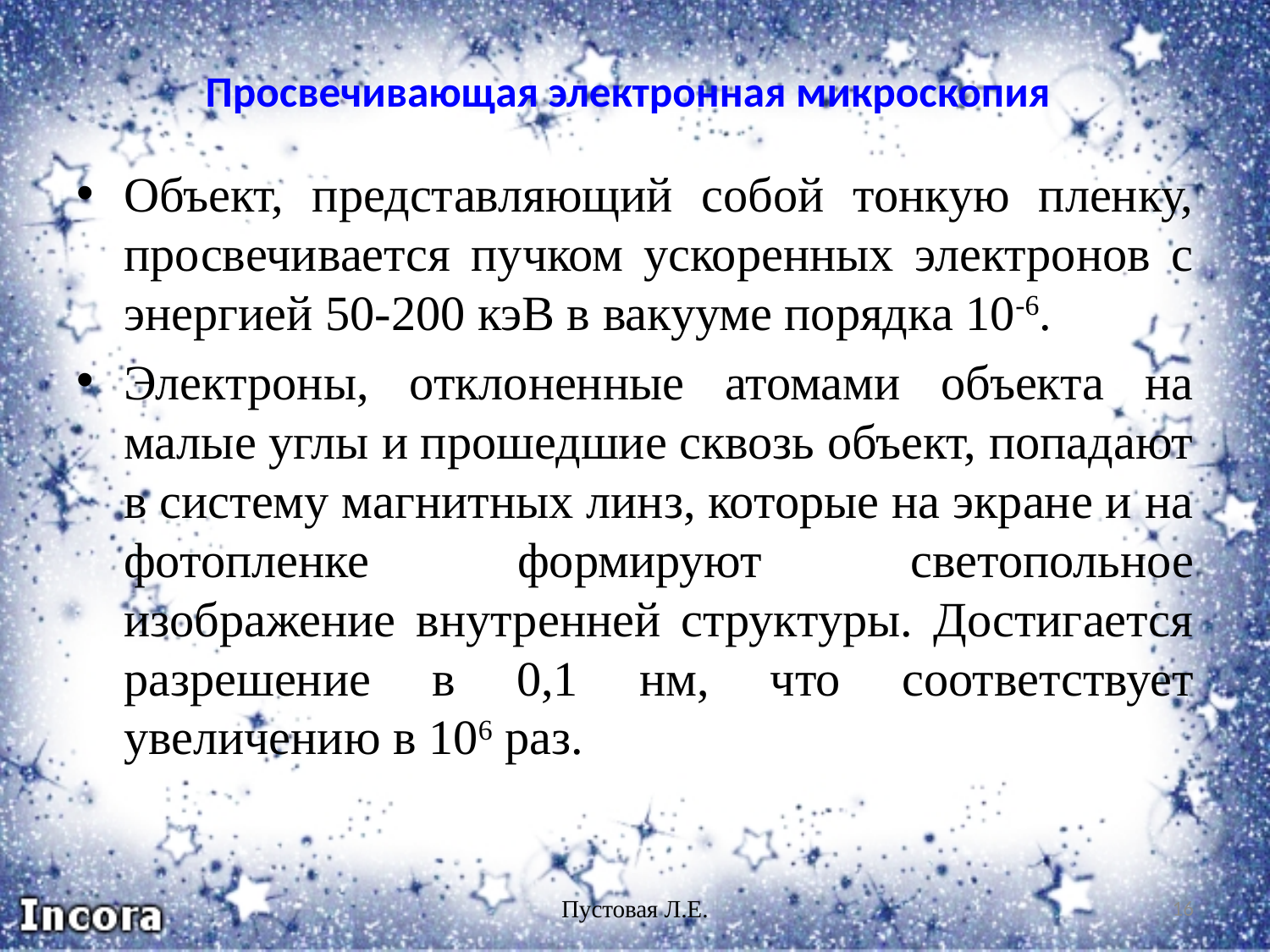

# Просвечивающая электронная микроскопия
Объект, представляющий собой тонкую пленку, просвечивается пучком ускоренных электронов с энергией 50-200 кэВ в вакууме порядка 10-6.
Электроны, отклоненные атомами объекта на малые углы и прошедшие сквозь объект, попадают в систему магнитных линз, которые на экране и на фотопленке формируют светопольное изображение внутренней структуры. Достигается разрешение в 0,1 нм, что соответствует увеличению в 106 раз.
Пустовая Л.Е.
16